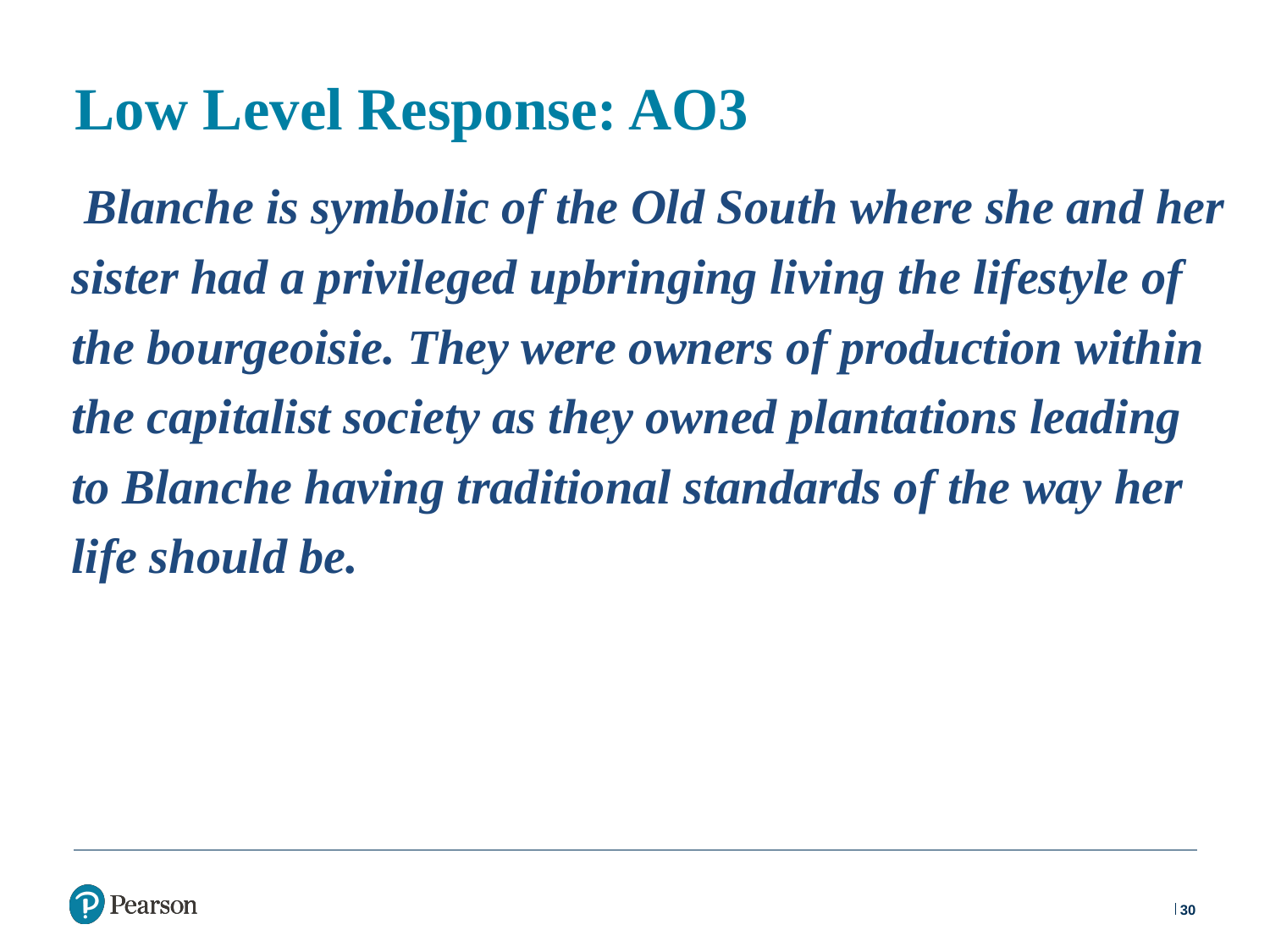

# Low Level Response: AO3
 Blanche is symbolic of the Old South where she and her sister had a privileged upbringing living the lifestyle of the bourgeoisie. They were owners of production within the capitalist society as they owned plantations leading to Blanche having traditional standards of the way her life should be.

30